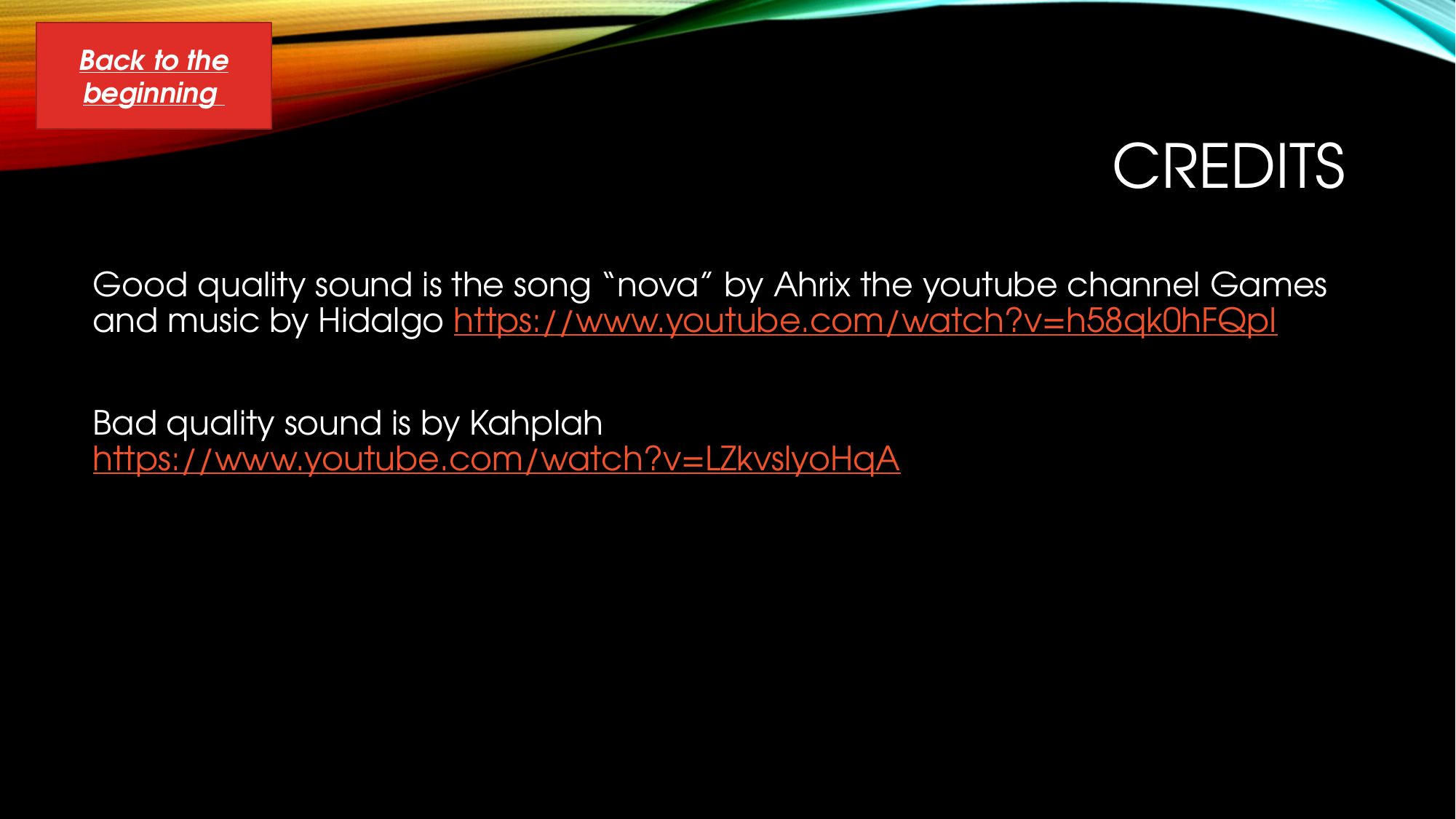

Back to the beginning
# Credits
Good quality sound is the song “nova” by Ahrix the youtube channel Games and music by Hidalgo https://www.youtube.com/watch?v=h58qk0hFQpI

Bad quality sound is by Kahplah https://www.youtube.com/watch?v=LZkvslyoHqA